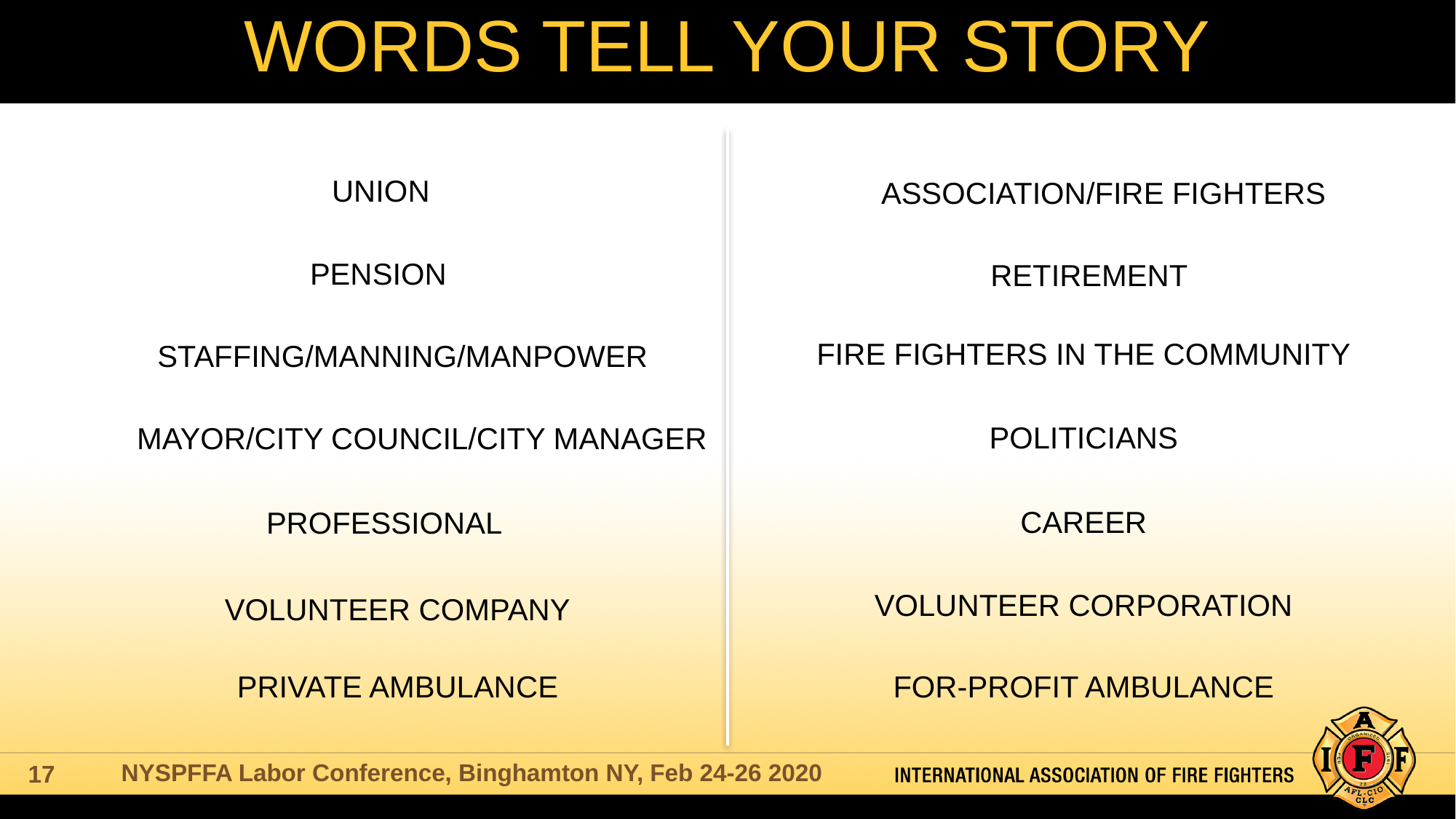

# WORDS TELL YOUR STORY

UNION
ASSOCIATION/FIRE FIGHTERS
PENSION
RETIREMENT
FIRE FIGHTERS IN THE COMMUNITY
STAFFING/MANNING/MANPOWER
POLITICIANS
MAYOR/CITY COUNCIL/CITY MANAGER
CAREER
PROFESSIONAL
VOLUNTEER CORPORATION
VOLUNTEER COMPANY
FOR-PROFIT AMBULANCE
PRIVATE AMBULANCE
NYSPFFA Labor Conference, Binghamton NY, Feb 24-26 2020